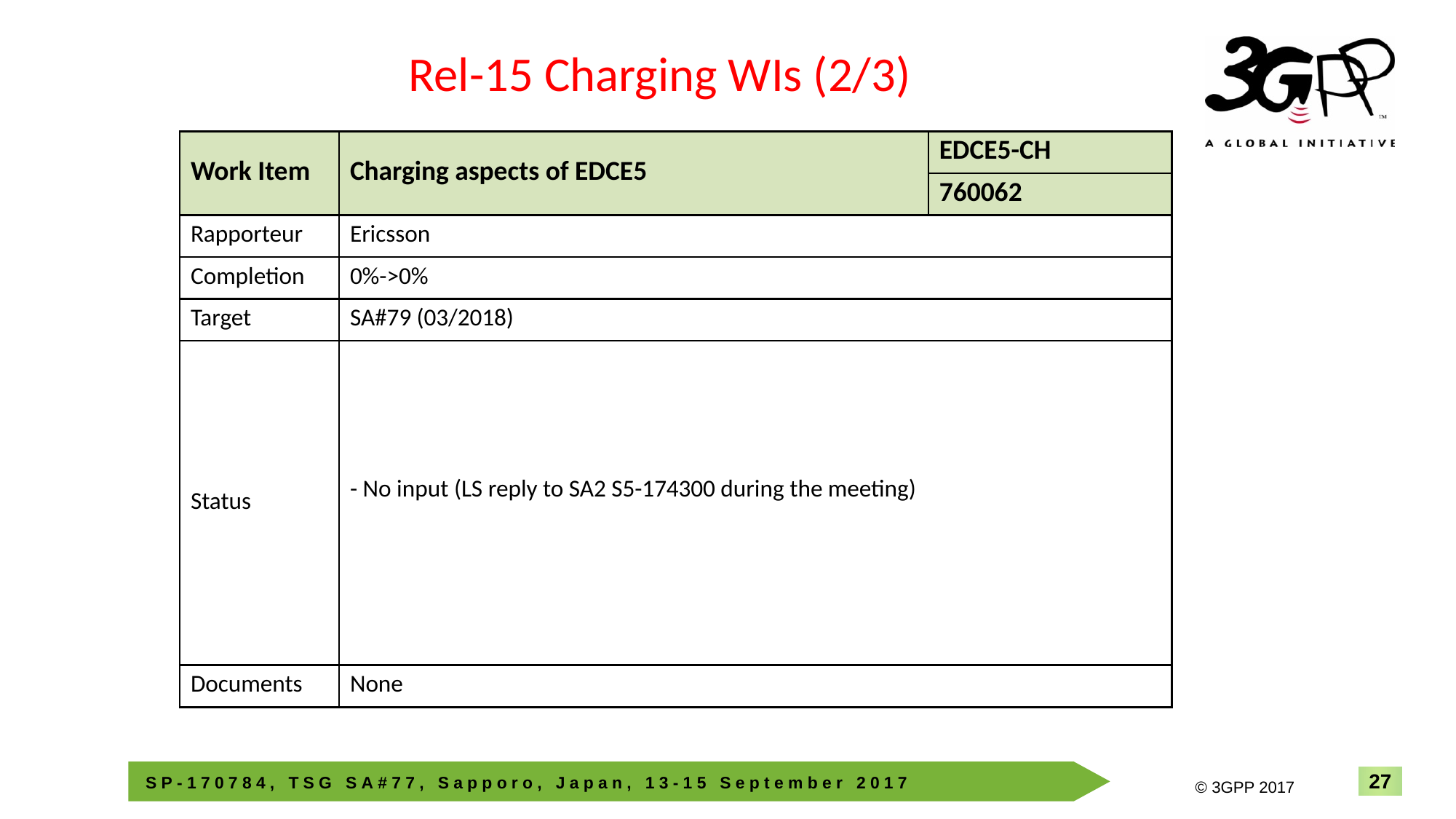

Rel-15 Charging WIs (2/3)
| Work Item | Charging aspects of EDCE5 | EDCE5-CH |
| --- | --- | --- |
|  |  | 760062 |
| Rapporteur | Ericsson |  |
| Completion | 0%->0% |  |
| Target | SA#79 (03/2018) |  |
| Status | - No input (LS reply to SA2 S5-174300 during the meeting) |  |
| Documents | None |  |